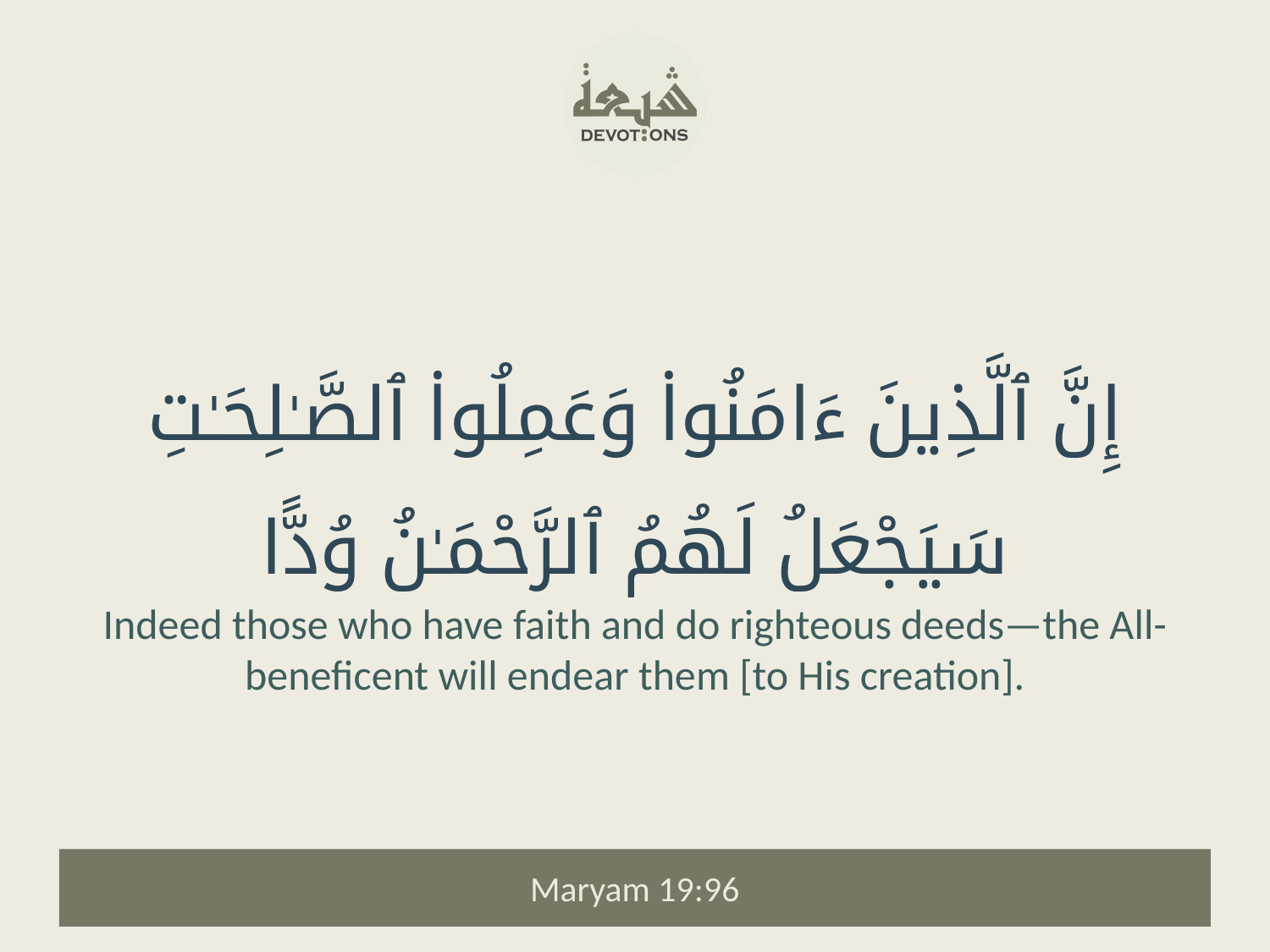

إِنَّ ٱلَّذِينَ ءَامَنُوا۟ وَعَمِلُوا۟ ٱلصَّـٰلِحَـٰتِ سَيَجْعَلُ لَهُمُ ٱلرَّحْمَـٰنُ وُدًّا
Indeed those who have faith and do righteous deeds—the All-beneficent will endear them [to His creation].
Maryam 19:96